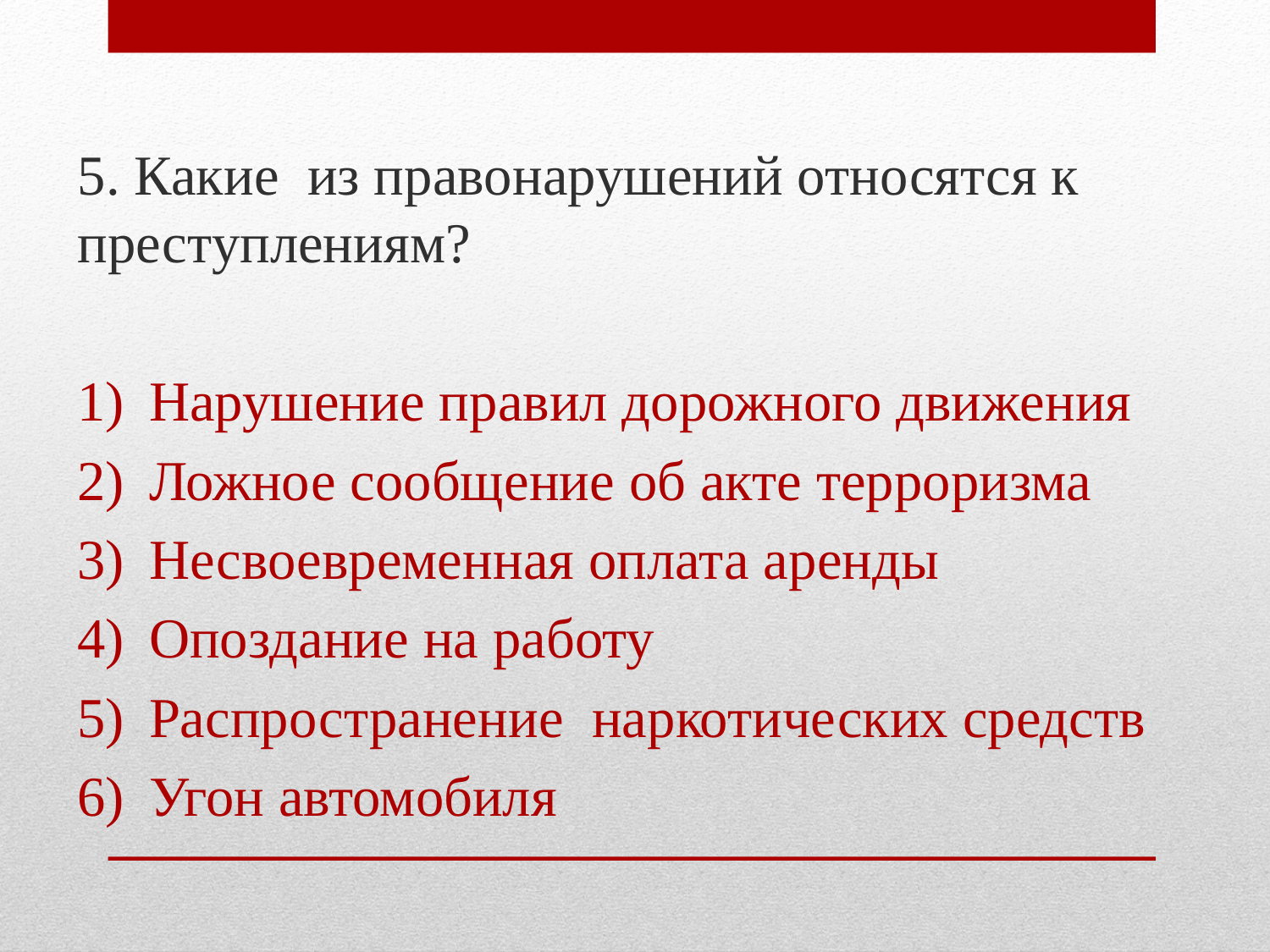

5. Какие  из правонарушений относятся к преступлениям?

Нарушение правил дорожного движения
Ложное сообщение об акте терроризма
Несвоевременная оплата аренды
Опоздание на работу
Распространение  наркотических средств
Угон автомобиля
#